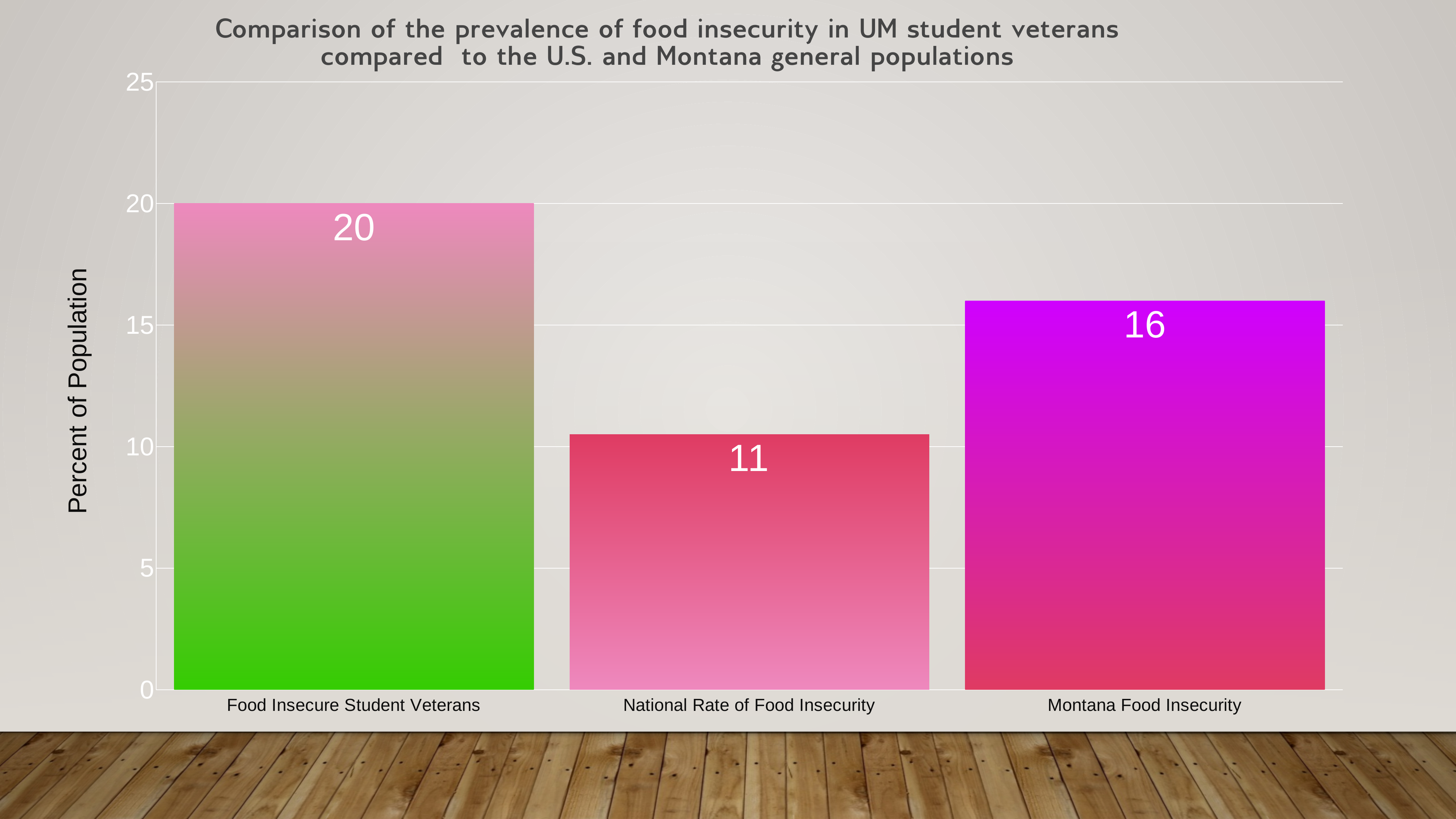

### Chart: Comparison of the prevalence of food insecurity in UM student veterans compared  to the U.S. and Montana general populations

| Category |  |
|---|---|
| Food Insecure Student Veterans | 20.0 |
| National Rate of Food Insecurity | 10.5 |
| Montana Food Insecurity | 16.0 |